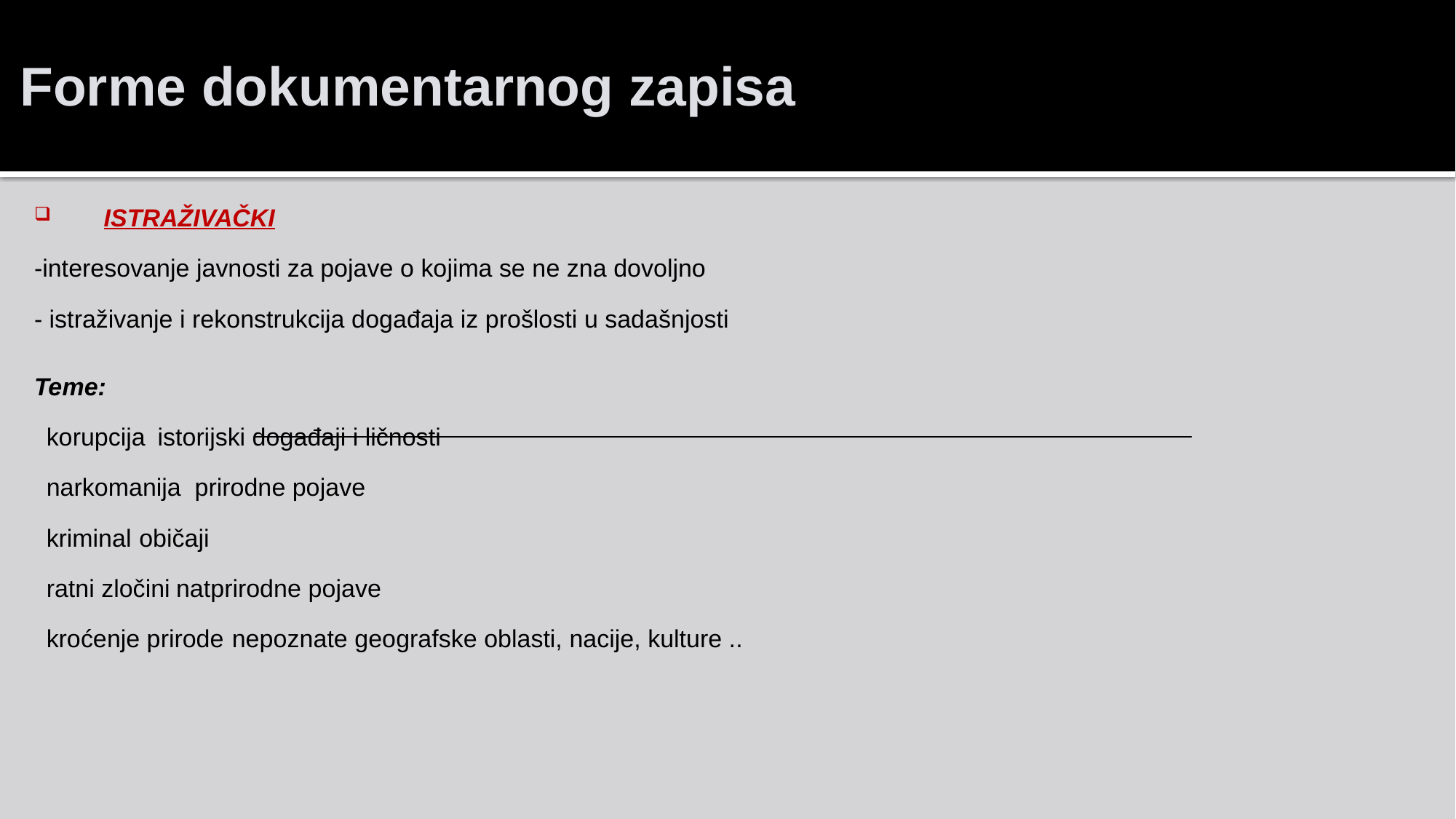

# Forme dokumentarnog zapisa
ISTRAŽIVAČKI
	-interesovanje javnosti za pojave o kojima se ne zna dovoljno
	- istraživanje i rekonstrukcija događaja iz prošlosti u sadašnjosti

Teme:
korupcija			istorijski događaji i ličnosti
narkomanija		prirodne pojave
kriminal			običaji
ratni zločini			natprirodne pojave
kroćenje prirode		nepoznate geografske oblasti, nacije, kulture ..